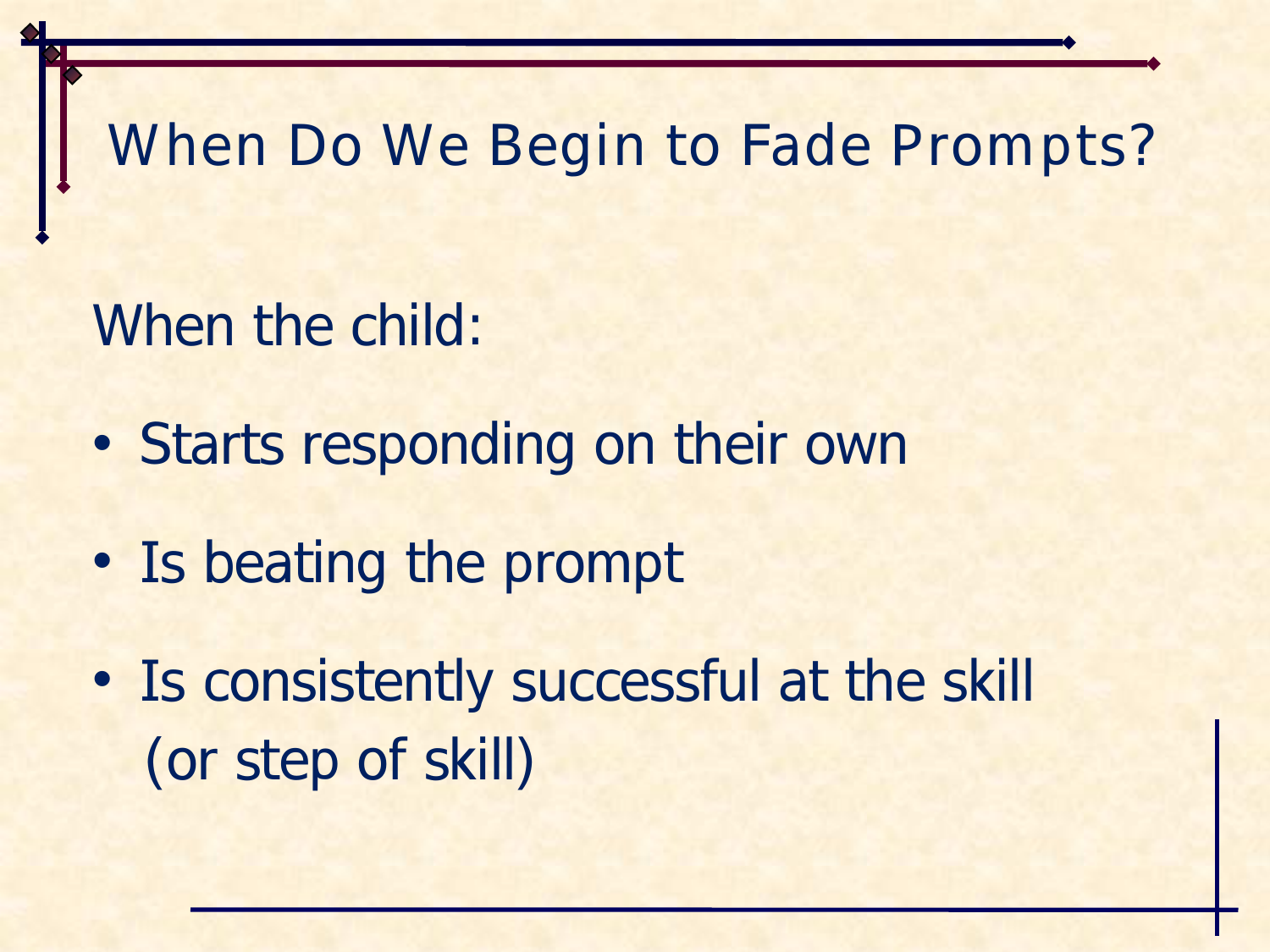

# When Do We Begin to Fade Prompts?
When the child:

Starts responding on their own

Is beating the prompt

Is consistently successful at the skill
   (or step of skill)